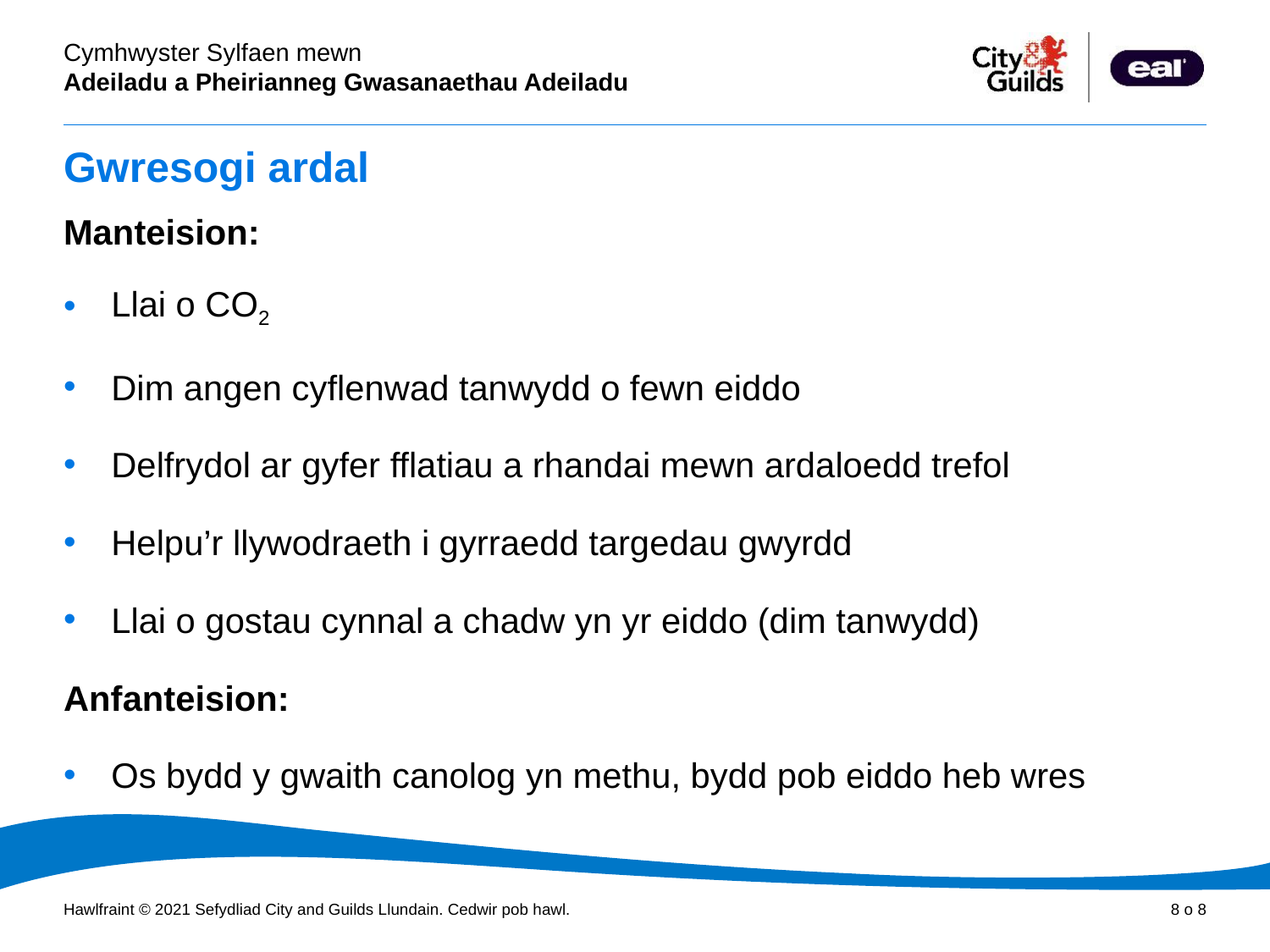

# Gwresogi ardal
Manteision:
Llai o CO2
Dim angen cyflenwad tanwydd o fewn eiddo
Delfrydol ar gyfer fflatiau a rhandai mewn ardaloedd trefol
Helpu’r llywodraeth i gyrraedd targedau gwyrdd
Llai o gostau cynnal a chadw yn yr eiddo (dim tanwydd)
Anfanteision:
Os bydd y gwaith canolog yn methu, bydd pob eiddo heb wres